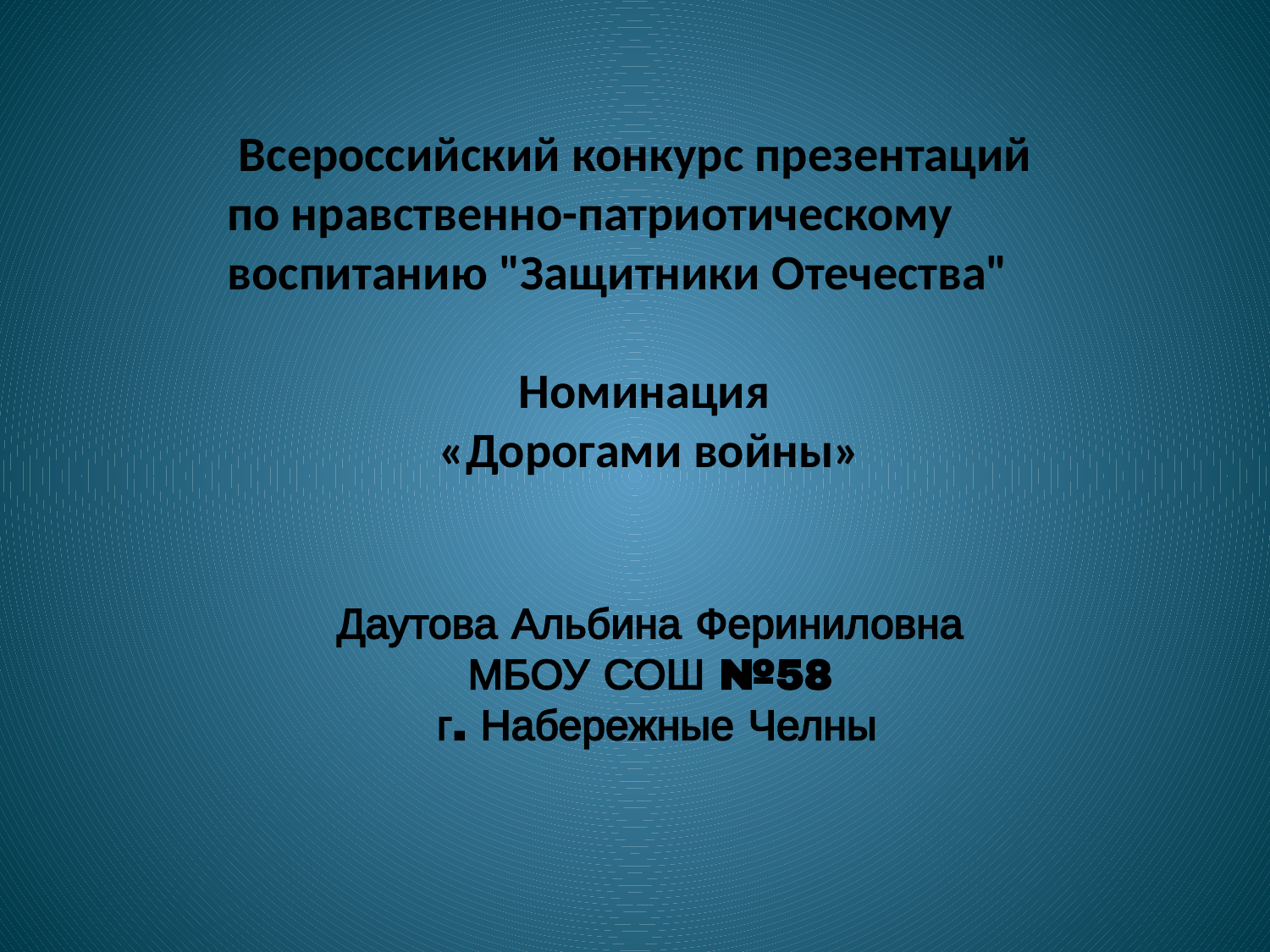

Всероссийский конкурс презентаций по нравственно-патриотическому воспитанию "Защитники Отечества"

Номинация
«Дорогами войны»

Даутова Альбина Фериниловна
МБОУ СОШ №58
 г. Набережные Челны